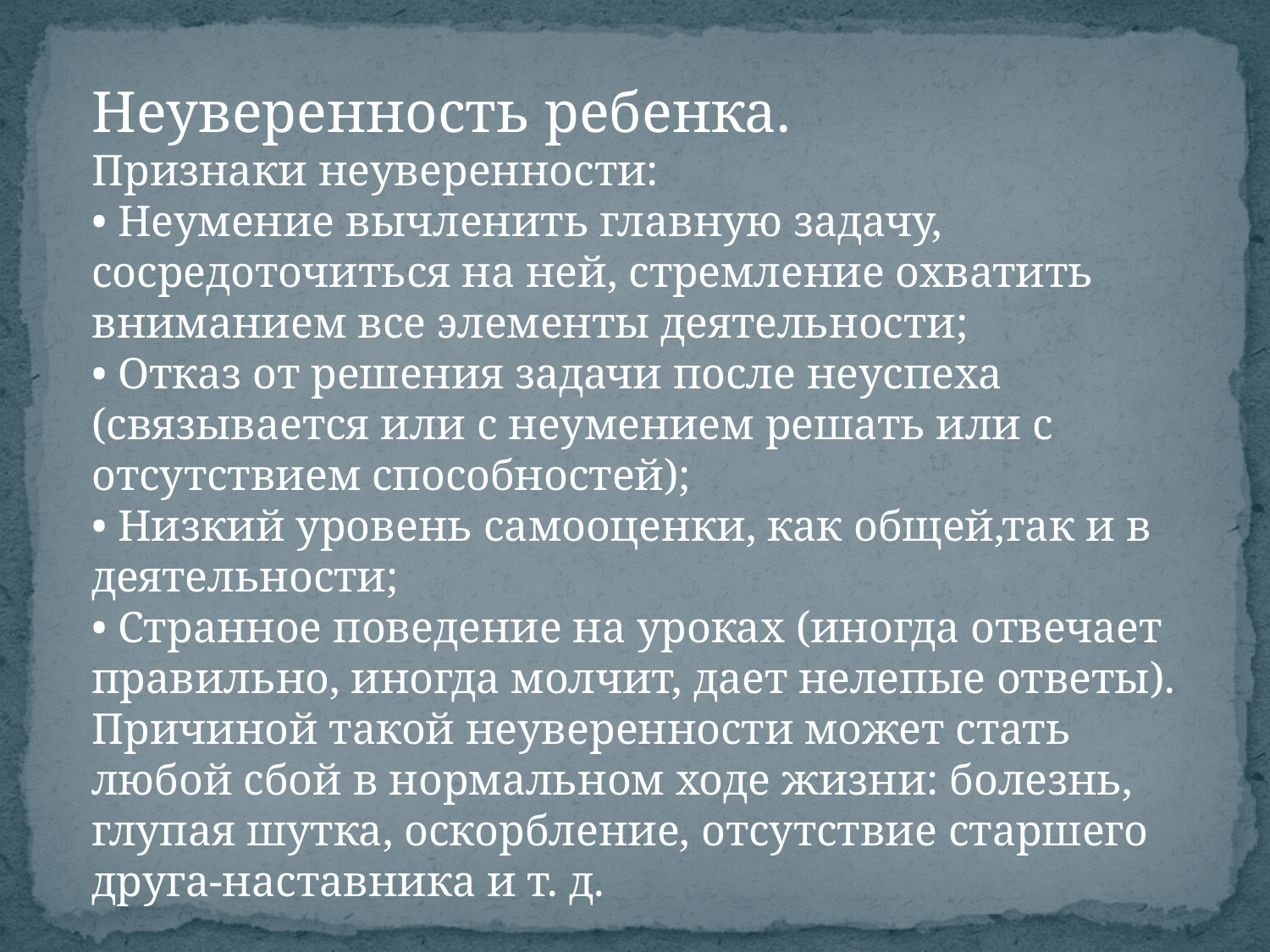

Неуверенность ребенка.
Признаки неуверенности:
• Неумение вычленить главную задачу, сосредоточиться на ней, стремление охватить вниманием все элементы деятельности;
• Отказ от решения задачи после неуспеха (связывается или с неумением решать или с отсутствием способностей);
• Низкий уровень самооценки, как общей,так и в деятельности;
• Странное поведение на уроках (иногда отвечает правильно, иногда молчит, дает нелепые ответы). Причиной такой неуверенности может стать любой сбой в нормальном ходе жизни: болезнь, глупая шутка, оскорбление, отсутствие старшего друга-наставника и т. д.